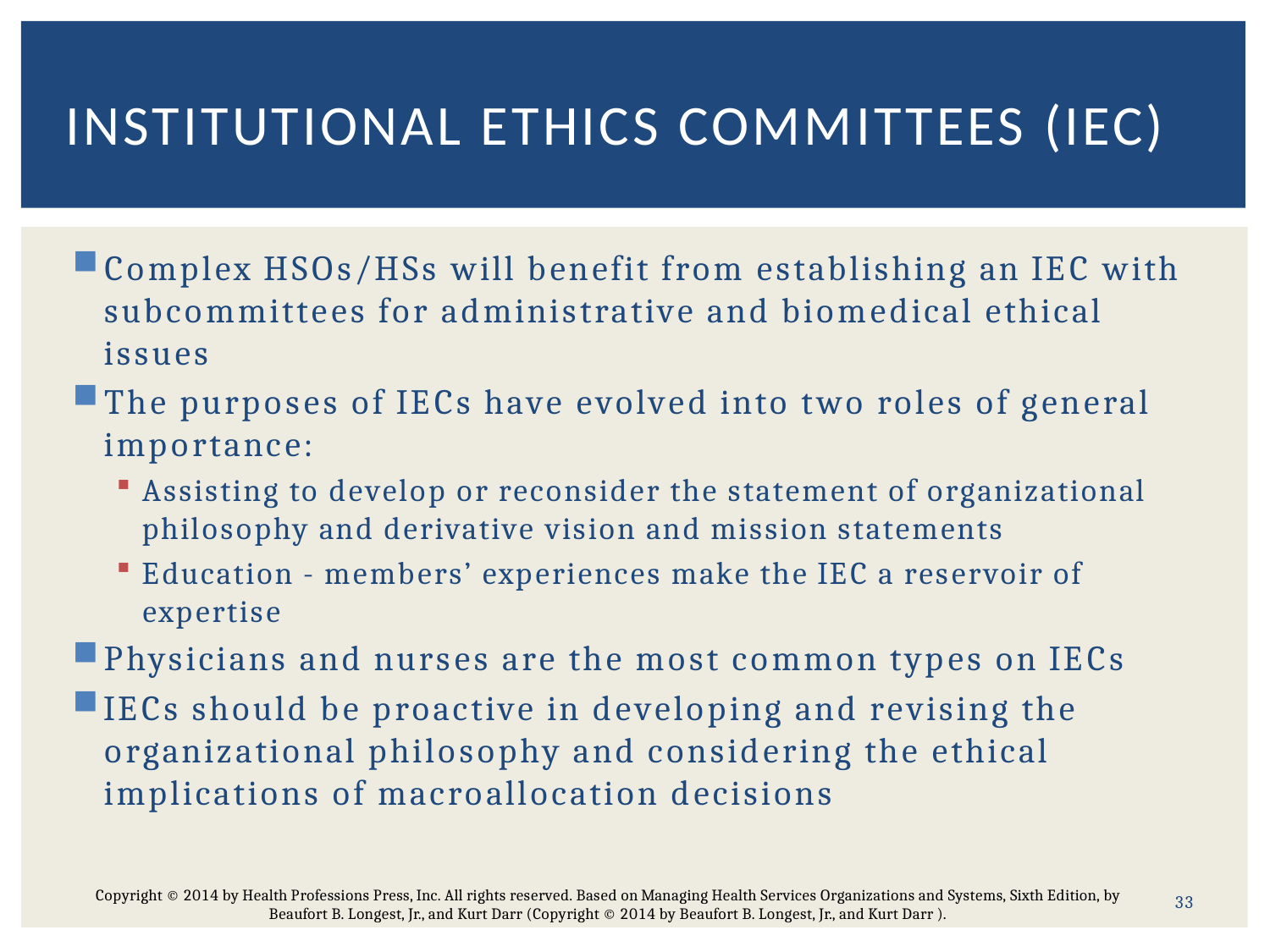

# Institutional Ethics Committees (IEC)
Complex HSOs/HSs will benefit from establishing an IEC with subcommittees for administrative and biomedical ethical issues
The purposes of IECs have evolved into two roles of general importance:
Assisting to develop or reconsider the statement of organizational philosophy and derivative vision and mission statements
Education - members’ experiences make the IEC a reservoir of expertise
Physicians and nurses are the most common types on IECs
IECs should be proactive in developing and revising the organizational phi­losophy and considering the ethical implications of macroallocation decisions
33